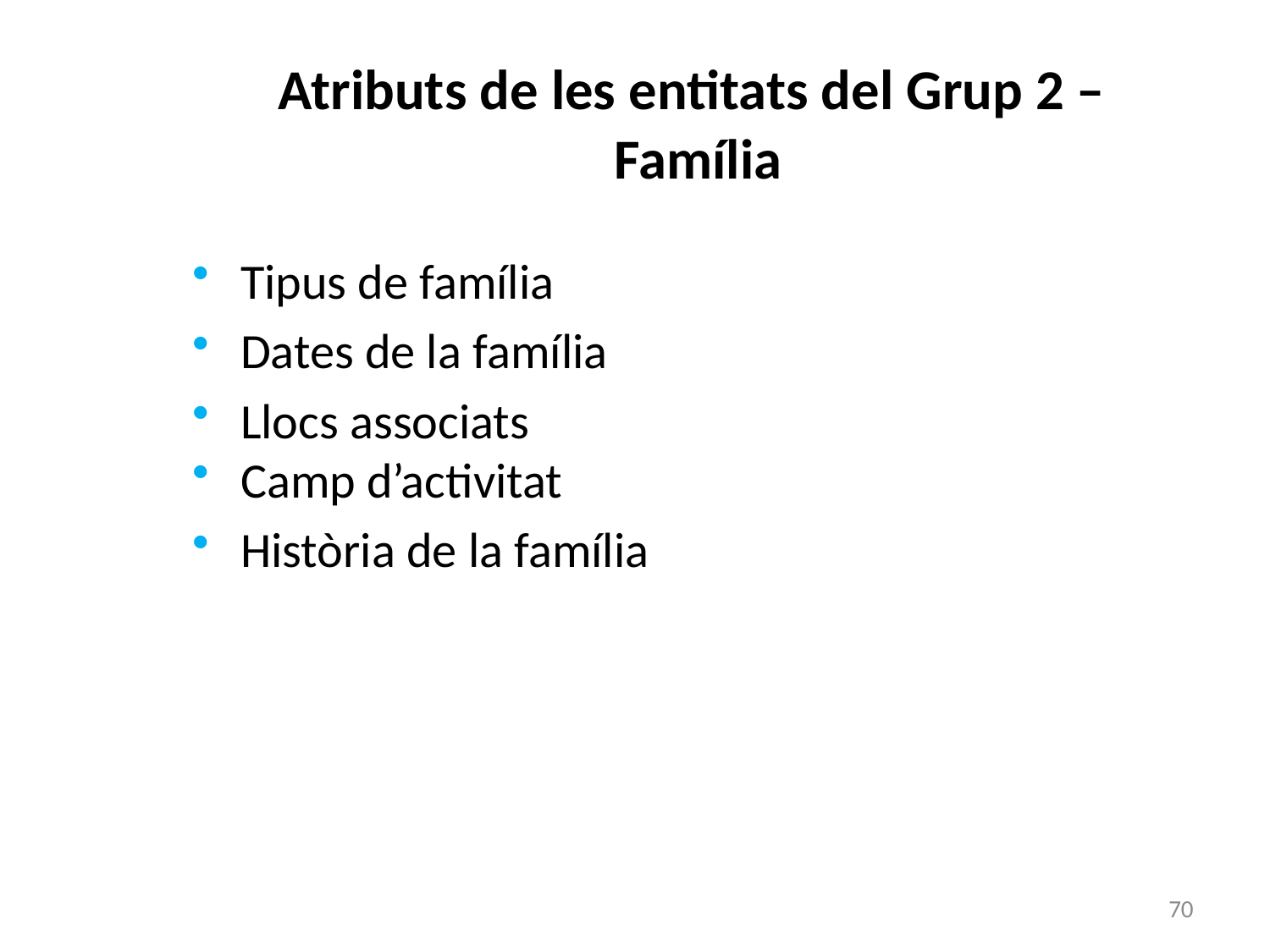

Atributs de les entitats del Grup 2 –  Família
Tipus de família
Dates de la família
Llocs associats
Camp d’activitat
Història de la família

70